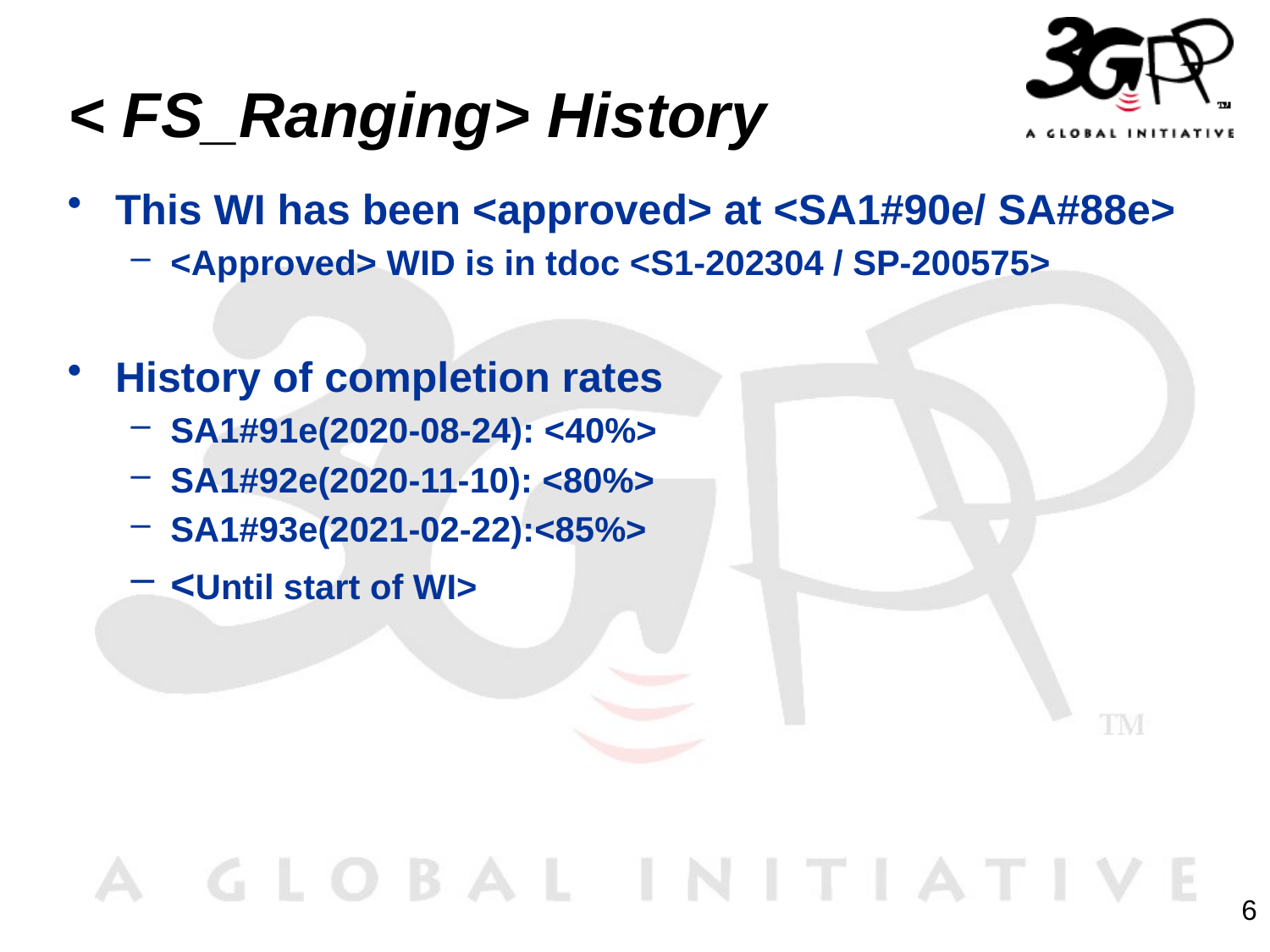

# < FS_Ranging> History
This WI has been <approved> at <SA1#90e/ SA#88e>
<Approved> WID is in tdoc <S1-202304 / SP-200575>

History of completion rates
SA1#91e(2020‑08‑24): <40%>
SA1#92e(2020‑11‑10): <80%>
SA1#93e(2021-02-22):<85%>
<Until start of WI>
6